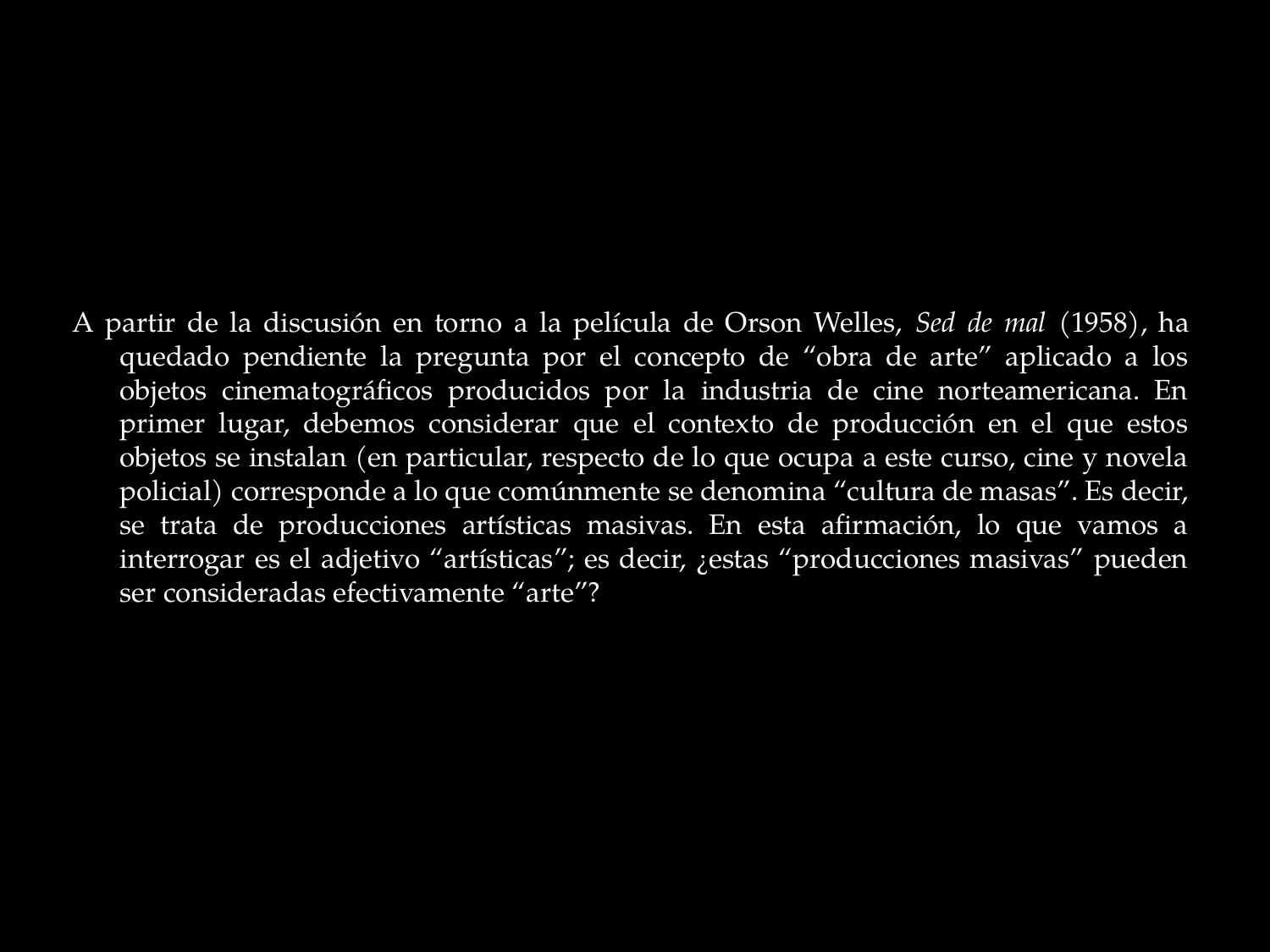

A partir de la discusión en torno a la película de Orson Welles, Sed de mal (1958), ha quedado pendiente la pregunta por el concepto de “obra de arte” aplicado a los objetos cinematográficos producidos por la industria de cine norteamericana. En primer lugar, debemos considerar que el contexto de producción en el que estos objetos se instalan (en particular, respecto de lo que ocupa a este curso, cine y novela policial) corresponde a lo que comúnmente se denomina “cultura de masas”. Es decir, se trata de producciones artísticas masivas. En esta afirmación, lo que vamos a interrogar es el adjetivo “artísticas”; es decir, ¿estas “producciones masivas” pueden ser consideradas efectivamente “arte”?